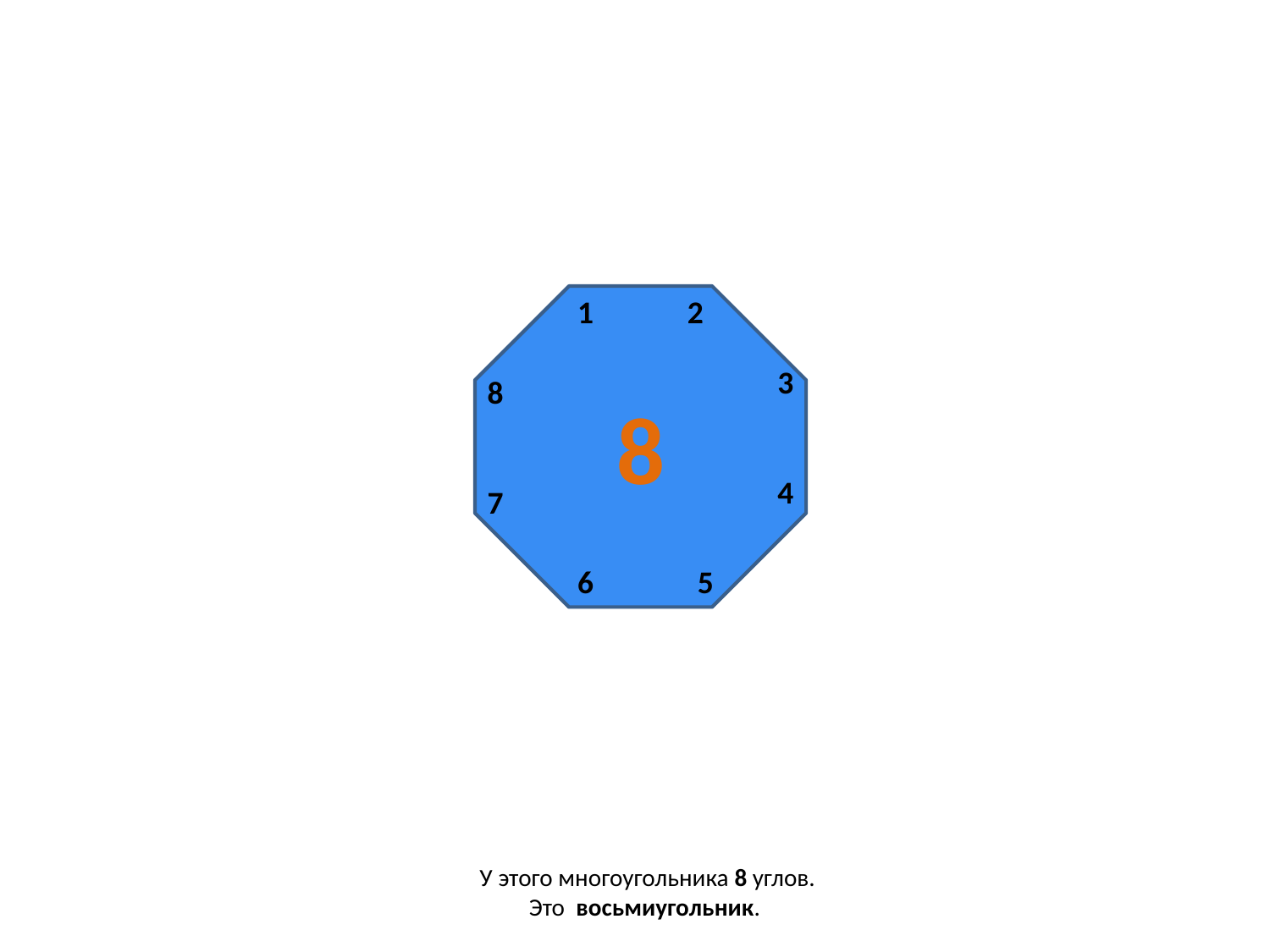

8
1
2
3
8
4
7
6
5
У этого многоугольника 8 углов.
Это  восьмиугольник.